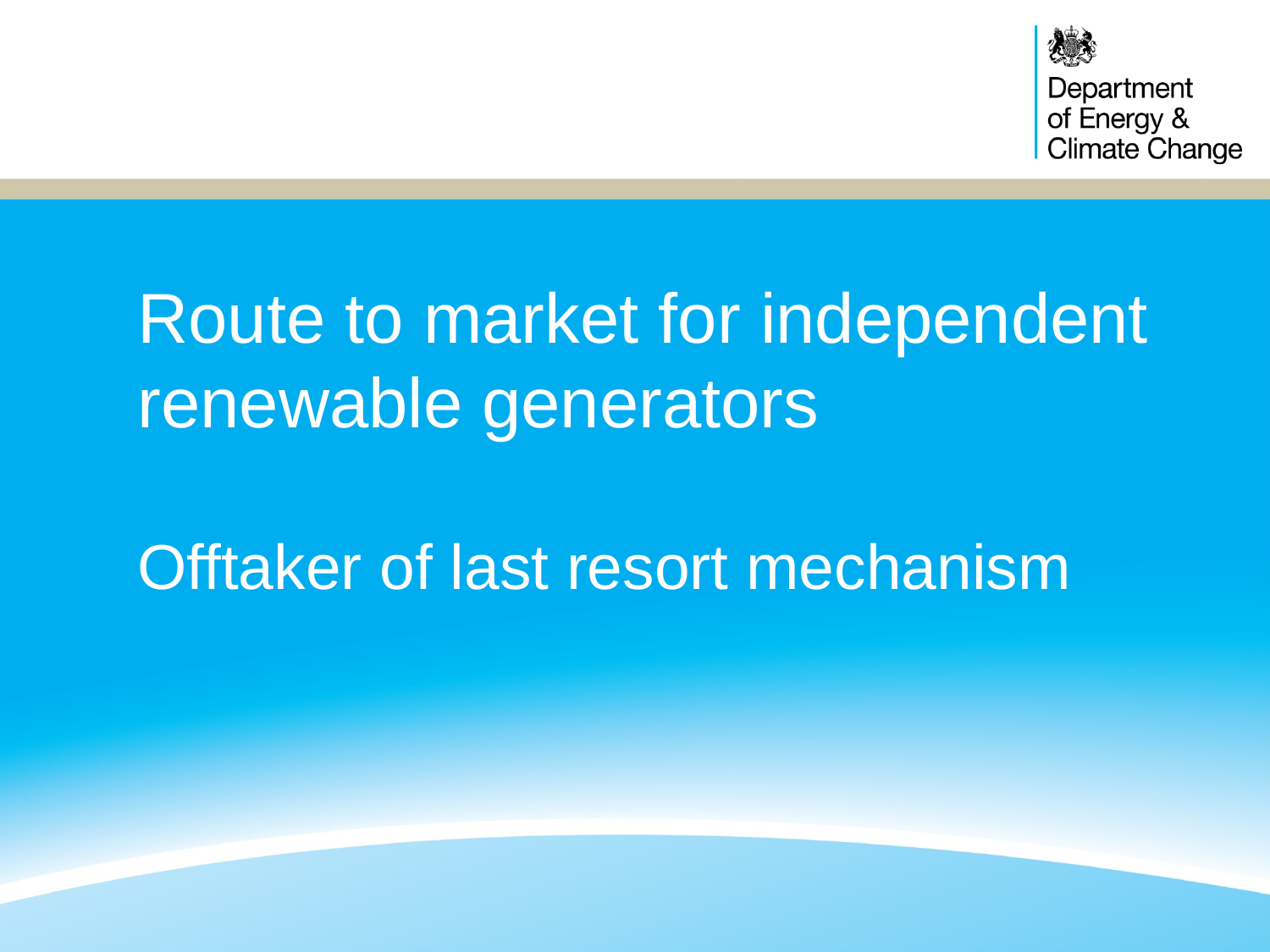

# Route to market for independent renewable generators Offtaker of last resort mechanism